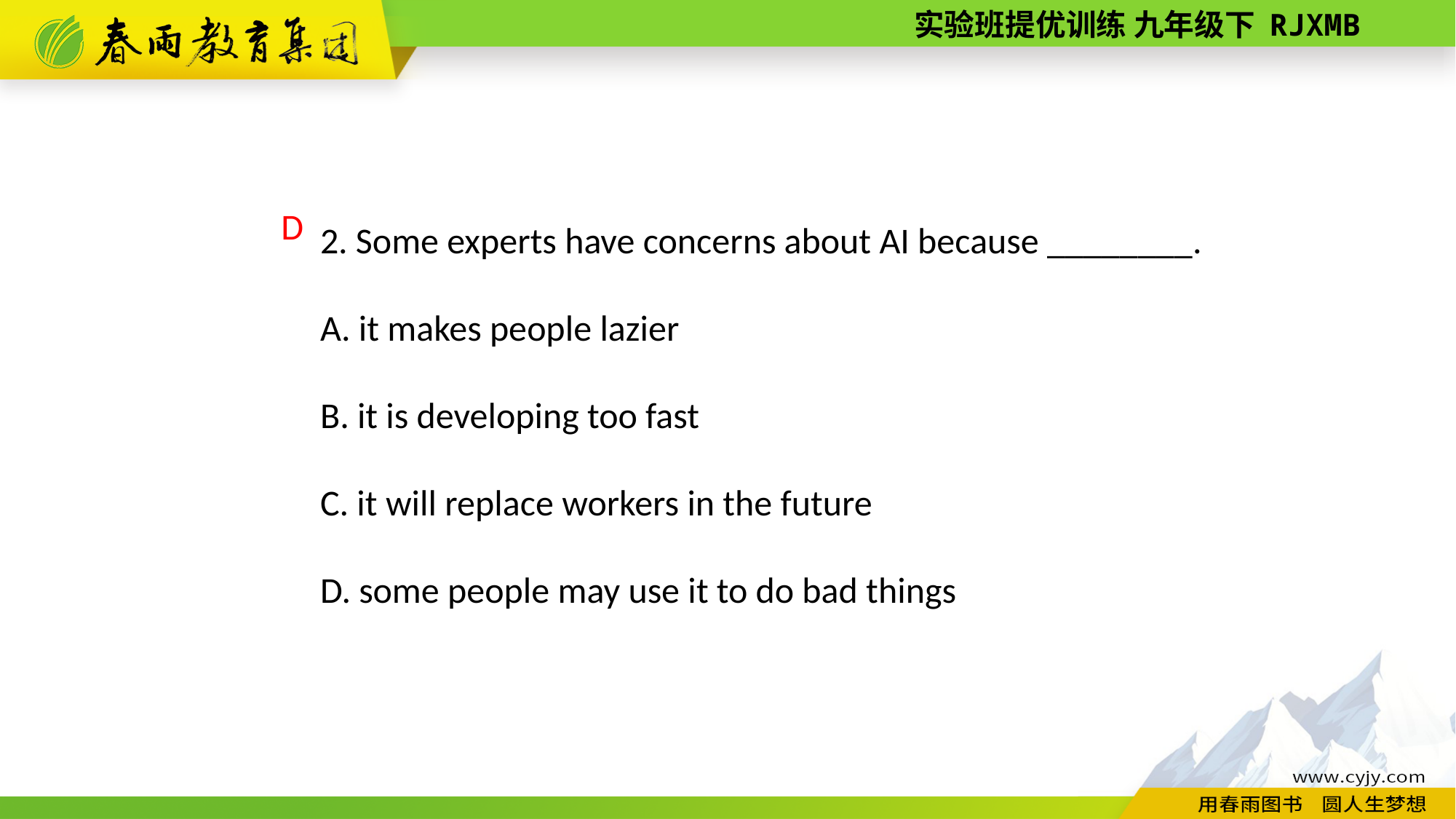

2. Some experts have concerns about AI because ________.
A. it makes people lazier
B. it is developing too fast
C. it will replace workers in the future
D. some people may use it to do bad things
D